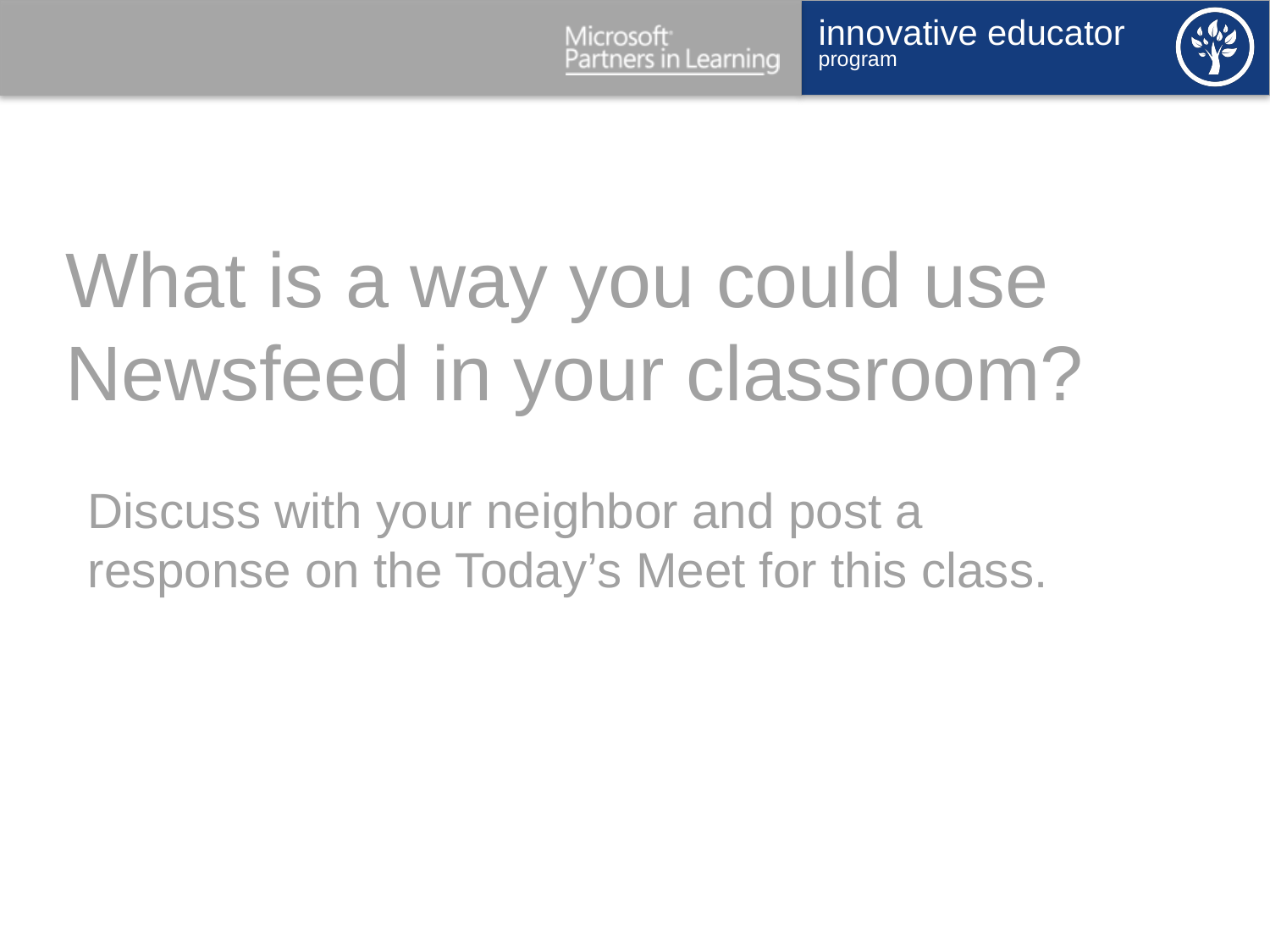

# What is a way you could use Newsfeed in your classroom?
Discuss with your neighbor and post a response on the Today’s Meet for this class.